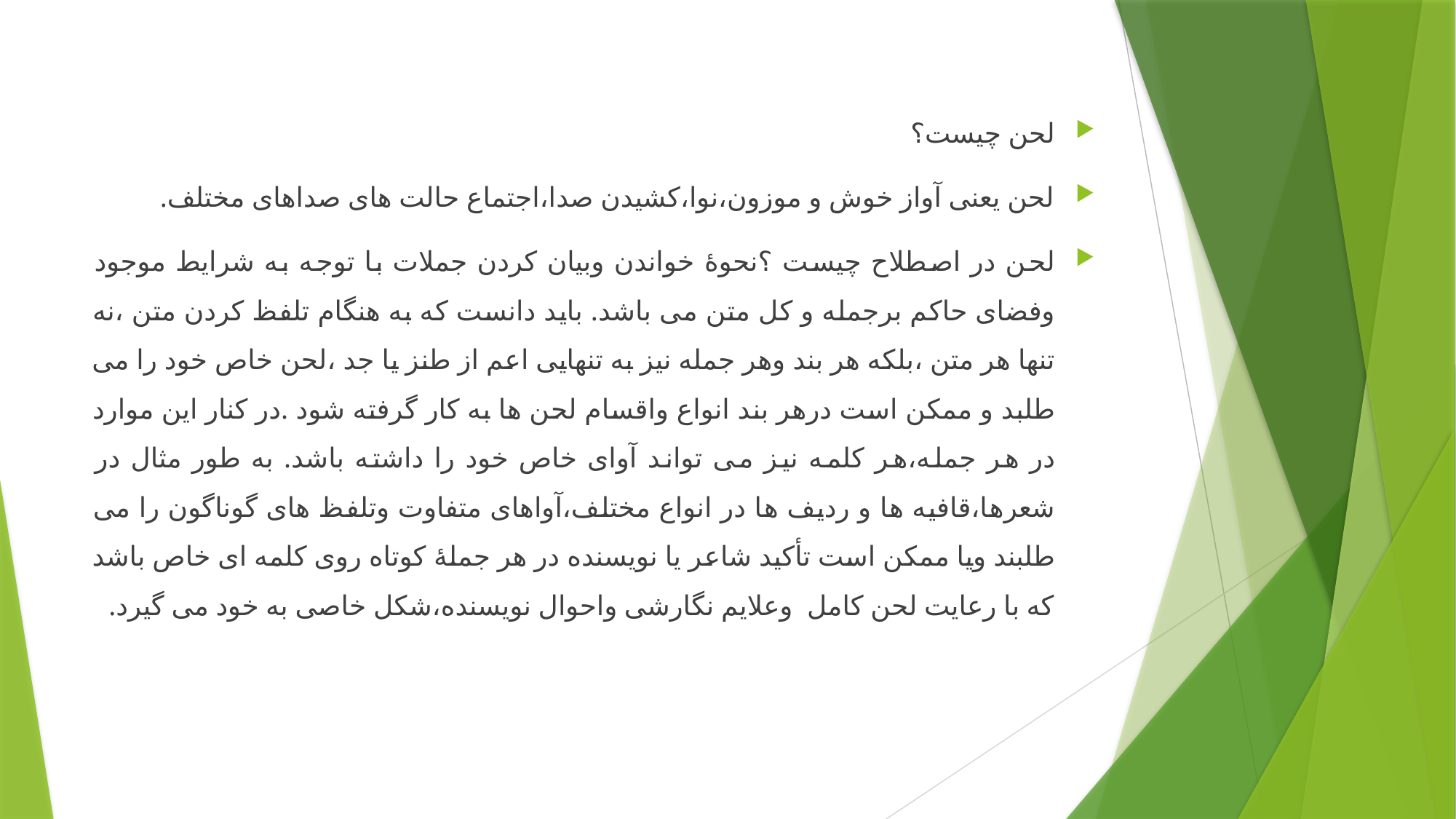

لحن چیست؟
لحن یعنی آواز خوش و موزون،نوا،کشیدن صدا،اجتماع حالت های صداهای مختلف.
لحن در اصطلاح چیست ؟نحوۀ خواندن وبیان کردن جملات با توجه به شرایط موجود وفضای حاکم برجمله و کل متن می باشد. باید دانست که به هنگام تلفظ کردن متن ،نه تنها هر متن ،بلکه هر بند وهر جمله نیز به تنهایی اعم از طنز یا جد ،لحن خاص خود را می طلبد و ممکن است درهر بند انواع واقسام لحن ها به کار گرفته شود .در کنار این موارد در هر جمله،هر کلمه نیز می تواند آوای خاص خود را داشته باشد. به طور مثال در شعرها،قافیه ها و ردیف ها در انواع مختلف،آواهای متفاوت وتلفظ های گوناگون را می طلبند ویا ممکن است تأکید شاعر یا نویسنده در هر جملۀ کوتاه روی کلمه ای خاص باشد که با رعایت لحن کامل  وعلایم نگارشی واحوال نویسنده،شکل خاصی به خود می گیرد.